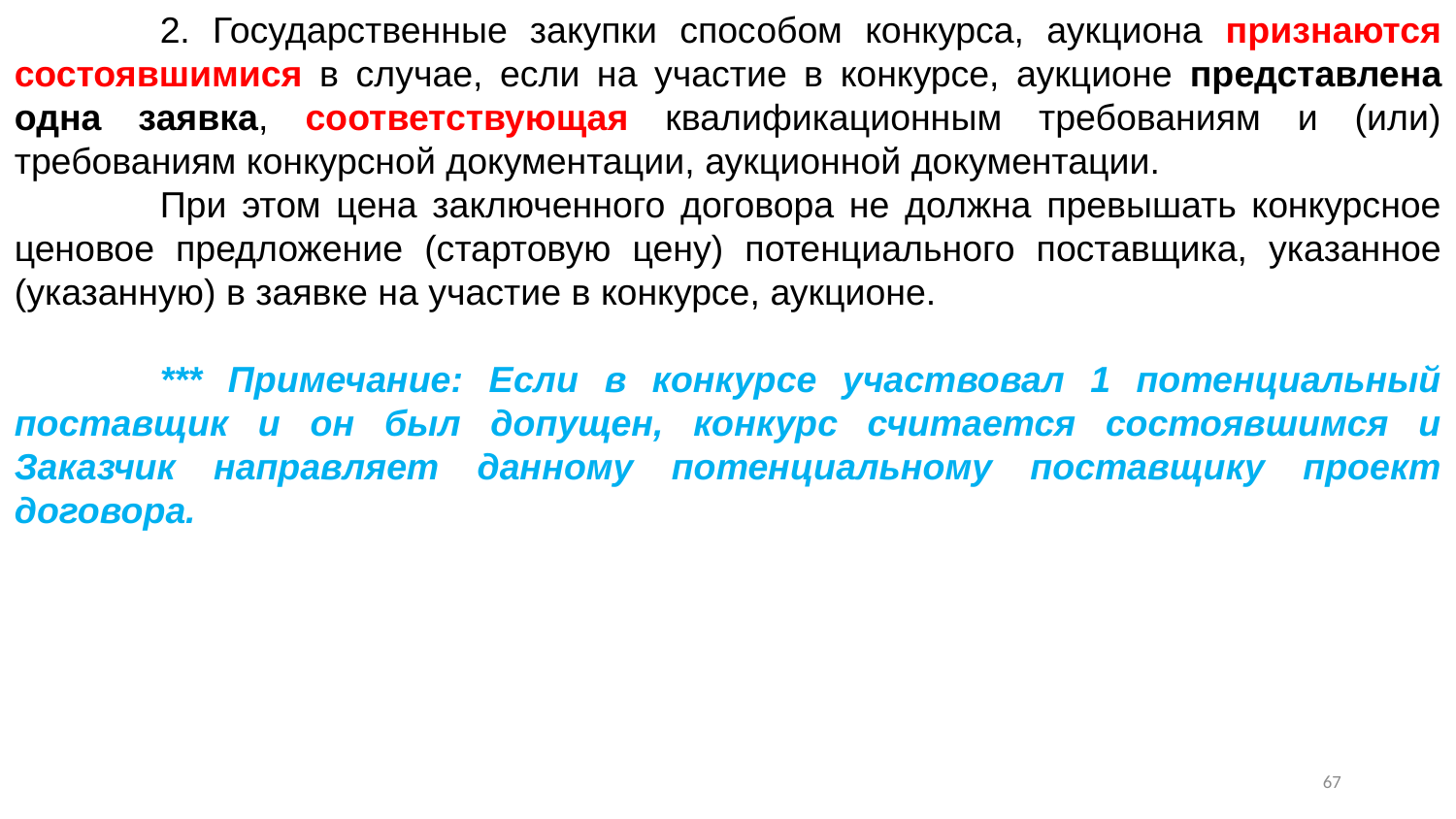

2. Государственные закупки способом конкурса, аукциона признаются состоявшимися в случае, если на участие в конкурсе, аукционе представлена одна заявка, соответствующая квалификационным требованиям и (или) требованиям конкурсной документации, аукционной документации.
	При этом цена заключенного договора не должна превышать конкурсное ценовое предложение (стартовую цену) потенциального поставщика, указанное (указанную) в заявке на участие в конкурсе, аукционе.

	*** Примечание: Если в конкурсе участвовал 1 потенциальный поставщик и он был допущен, конкурс считается состоявшимся и Заказчик направляет данному потенциальному поставщику проект договора.
67